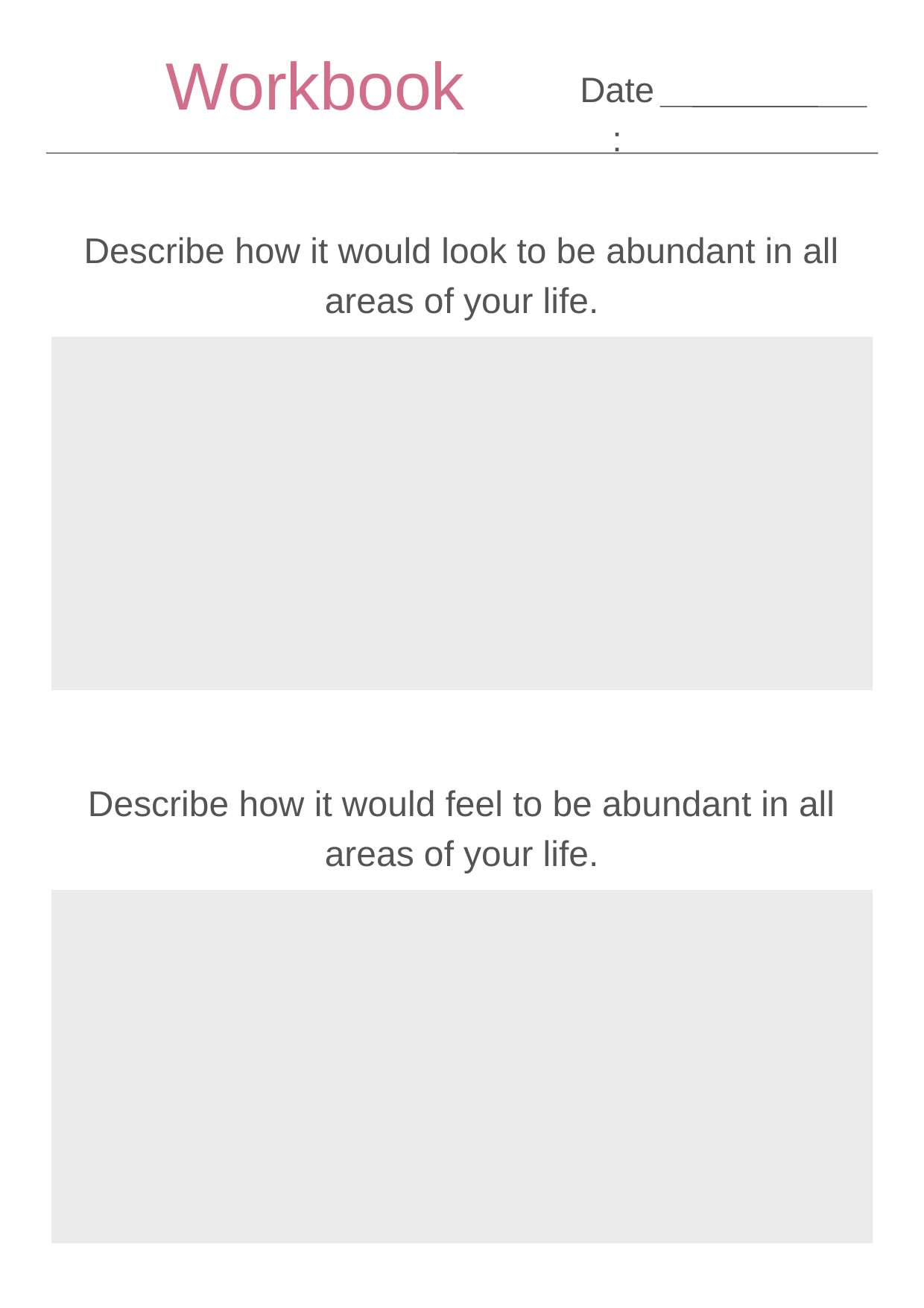

Workbook
Date:

Describe how it would look to be abundant in all areas of your life.

Describe how it would feel to be abundant in all areas of your life.